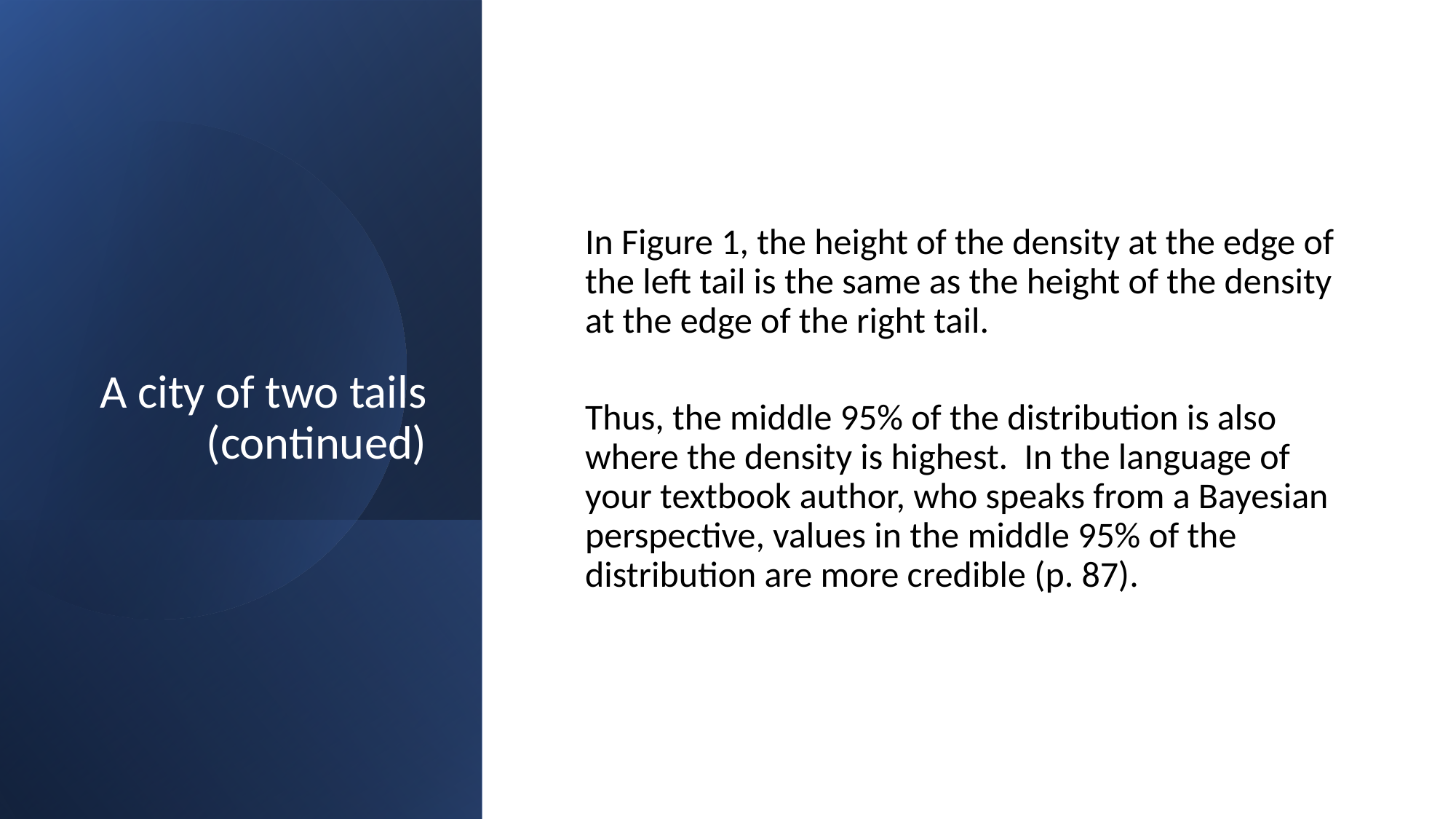

# A city of two tails (continued)
In Figure 1, the height of the density at the edge of the left tail is the same as the height of the density at the edge of the right tail.

Thus, the middle 95% of the distribution is also where the density is highest.  In the language of your textbook author, who speaks from a Bayesian perspective, values in the middle 95% of the distribution are more credible (p. 87).